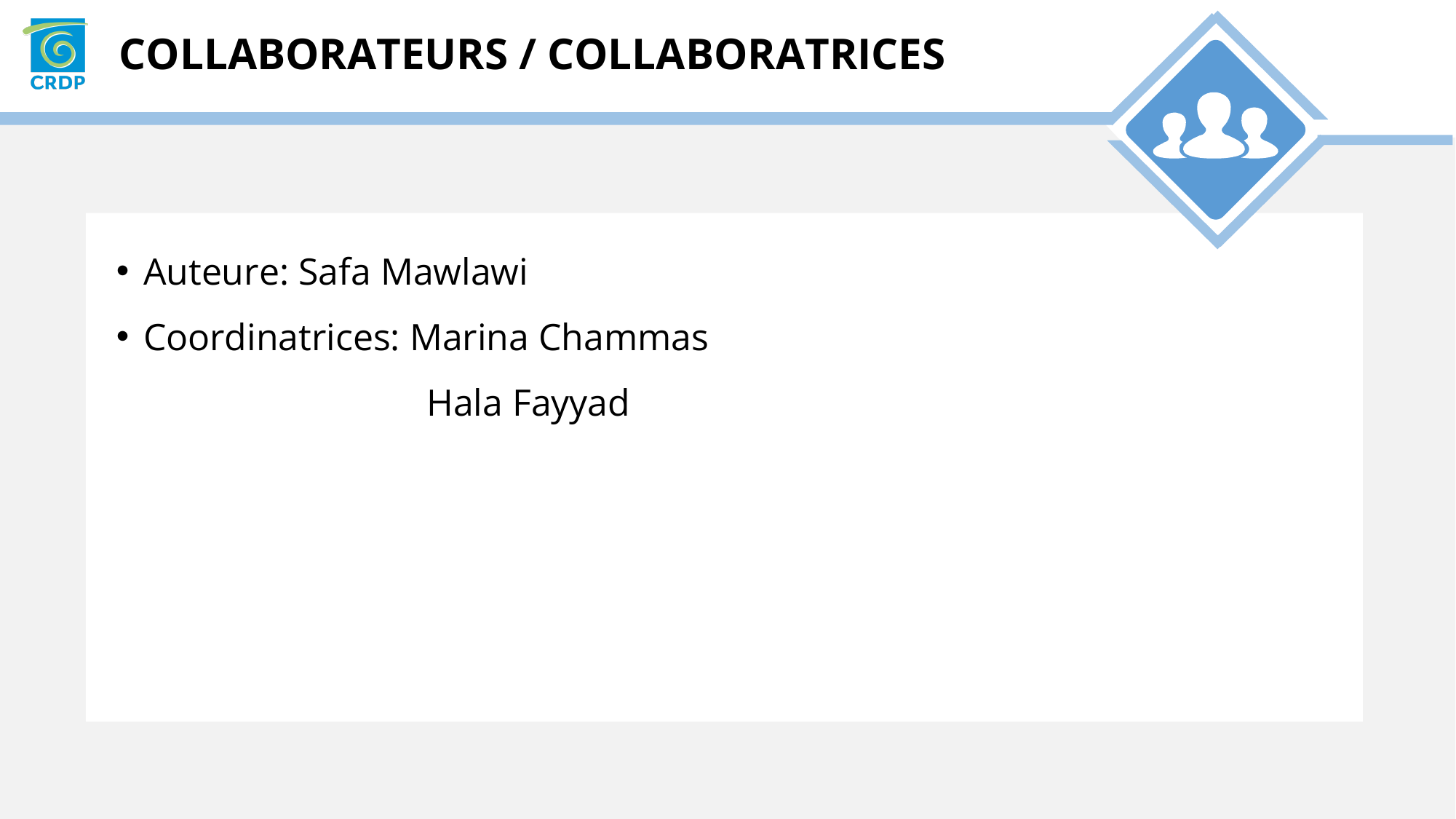

Auteure: Safa Mawlawi
Coordinatrices: Marina Chammas
                              Hala Fayyad